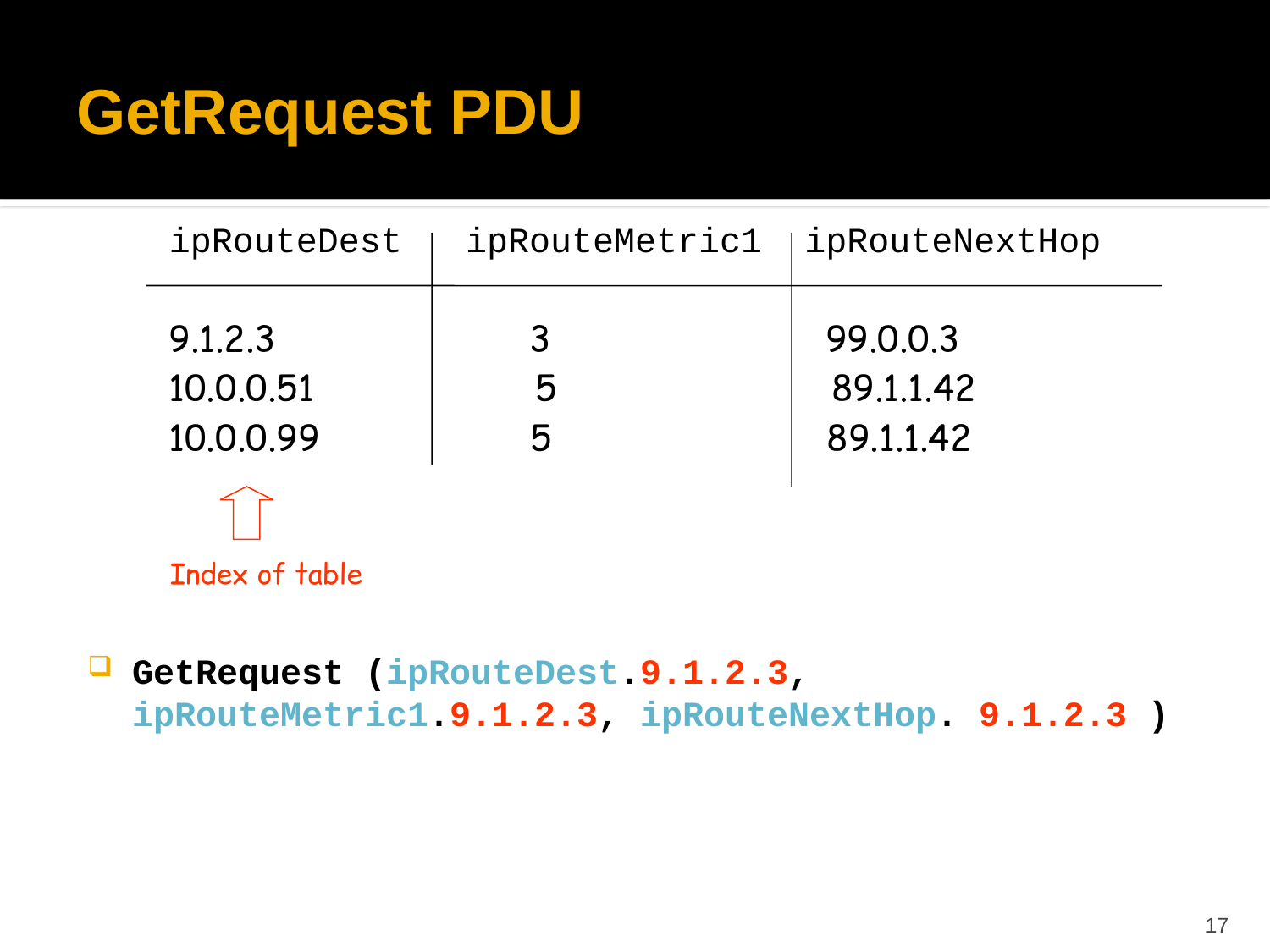

# GetRequest PDU
ipRouteDest   ipRouteMetric1  ipRouteNextHop

9.1.2.3                        3                          99.0.0.3
10.0.0.51                     5                          89.1.1.42
10.0.0.99                    5                          89.1.1.42

Index of table
GetRequest (ipRouteDest.9.1.2.3, ipRouteMetric1.9.1.2.3, ipRouteNextHop. 9.1.2.3 )
17